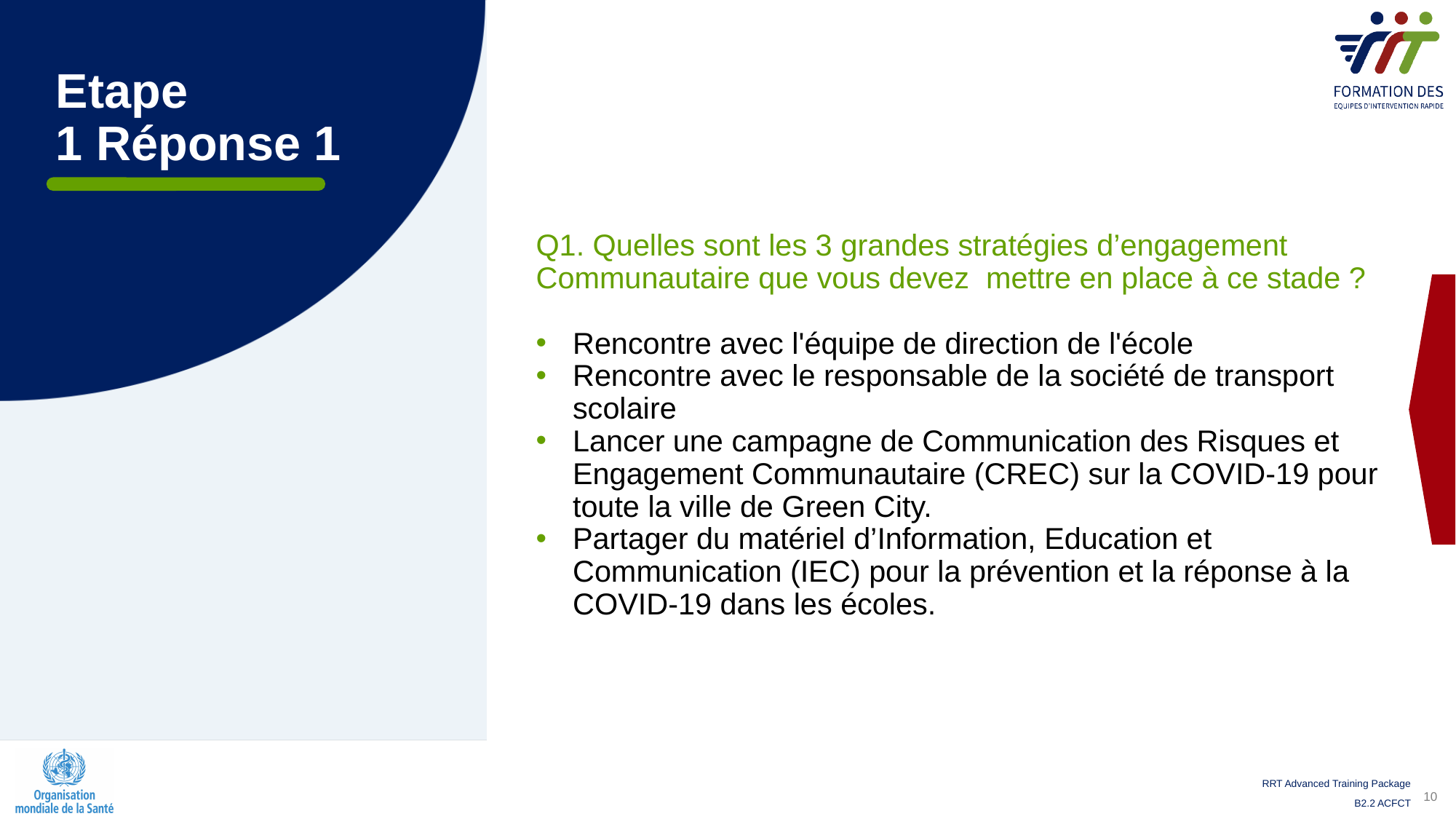

Etape
1 Réponse 1

Q1. Quelles sont les 3 grandes stratégies d’engagement Communautaire que vous devez  mettre en place à ce stade ?

Rencontre avec l'équipe de direction de l'école
Rencontre avec le responsable de la société de transport scolaire
Lancer une campagne de Communication des Risques et Engagement Communautaire (CREC) sur la COVID-19 pour toute la ville de Green City.
Partager du matériel d’Information, Education et Communication (IEC) pour la prévention et la réponse à la COVID-19 dans les écoles.